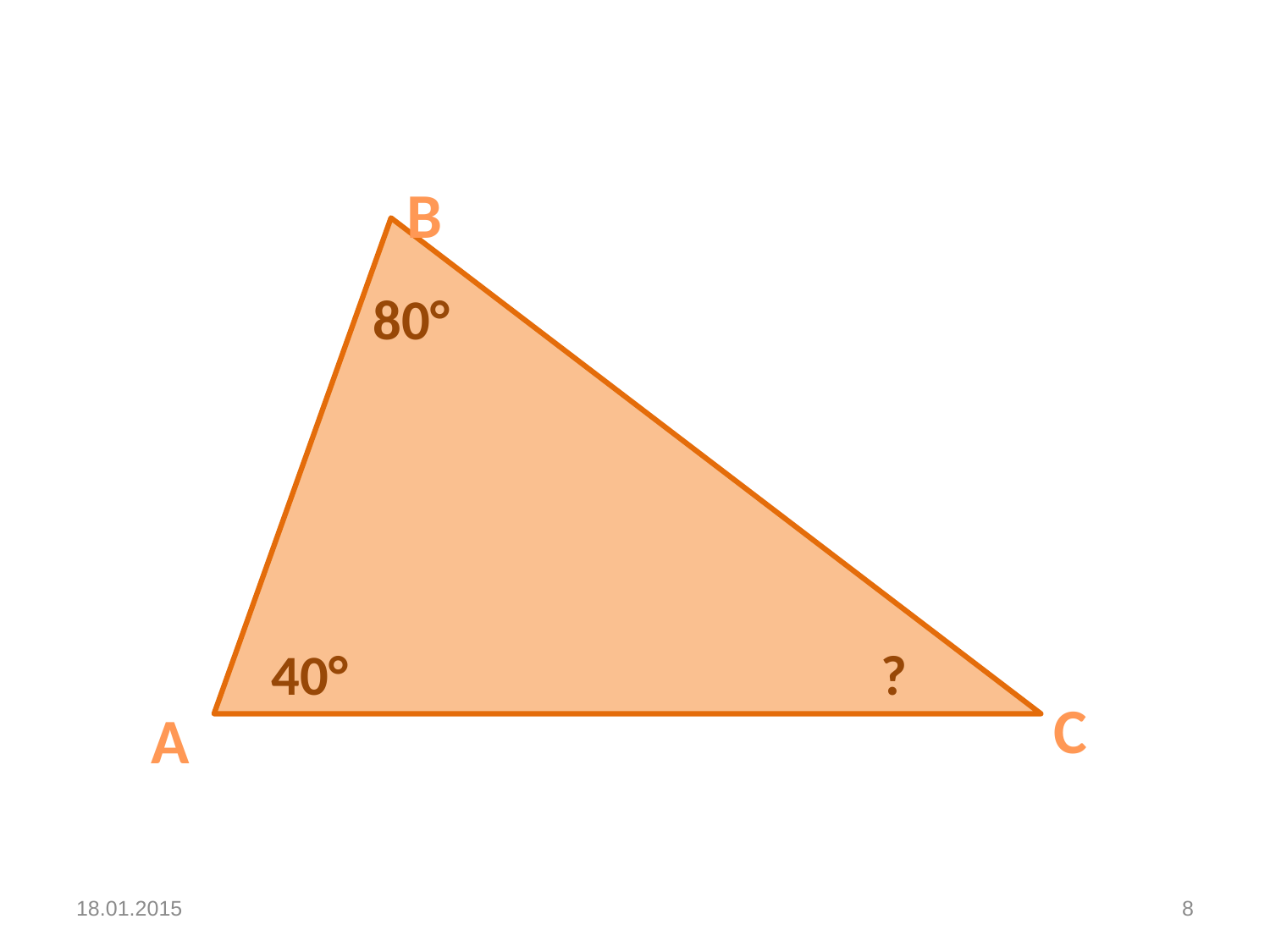

В

80°
40°
?
С
А
18.01.2015
8